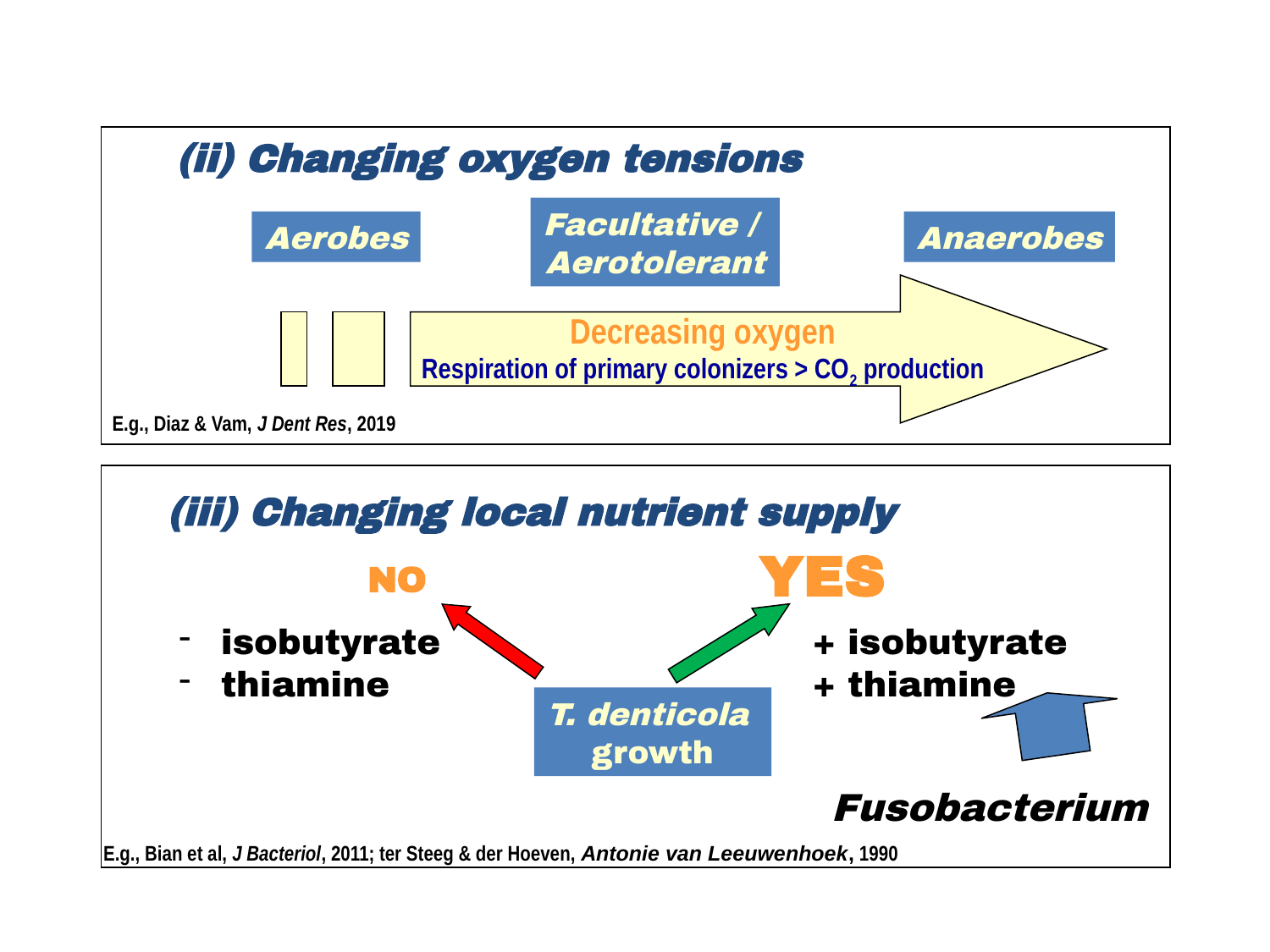

(ii) Changing oxygen tensions

Facultative /
Aerotolerant
Aerobes
Anaerobes

Decreasing oxygen
Respiration of primary colonizers > CO2 production
E.g., Diaz & Vam, J Dent Res, 2019

(iii) Changing local nutrient supply
YES
NO
 isobutyrate
 thiamine
+ isobutyrate
+ thiamine

T. denticola
growth
Fusobacterium
E.g., Bian et al, J Bacteriol, 2011; ter Steeg & der Hoeven, Antonie van Leeuwenhoek, 1990